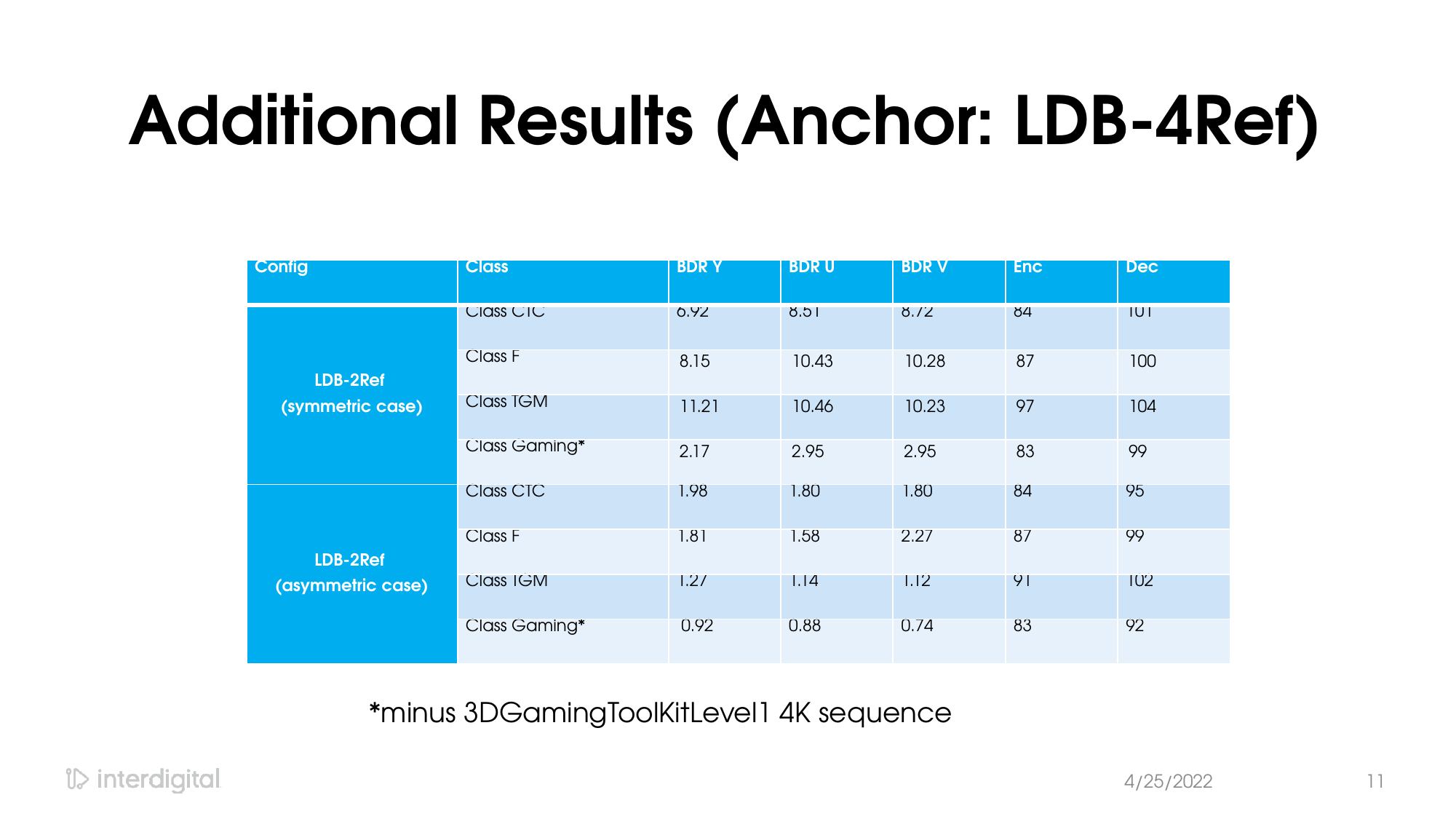

# Additional Results (Anchor: LDB-4Ref)
| Config | Class | BDR Y | BDR U | BDR V | Enc | Dec |
| --- | --- | --- | --- | --- | --- | --- |
| LDB-2Ref (symmetric case) | Class CTC | 6.92 | 8.51 | 8.72 | 84 | 101 |
|  | Class F | 8.15​ | 10.43​ | 10.28​ | 87​ | 100​ |
|  | Class TGM | 11.21​ | 10.46​ | 10.23​ | 97​ | 104​ |
|  | Class Gaming\* | 2.17​ | 2.95​ | 2.95​ | 83​ | 99​ |
| LDB-2Ref (asymmetric case) | Class CTC | 1.98 | 1.80 | 1.80 | 84 | 95 |
|  | Class F | 1.81 | 1.58 | 2.27 | 87 | 99 |
|  | Class TGM | 1.27 | 1.14 | 1.12 | 91 | 102 |
|  | Class Gaming\* | 0.92 | 0.88 | 0.74 | 83 | 92 |
*minus 3DGamingToolKitLevel1 4K sequence
4/25/2022
11